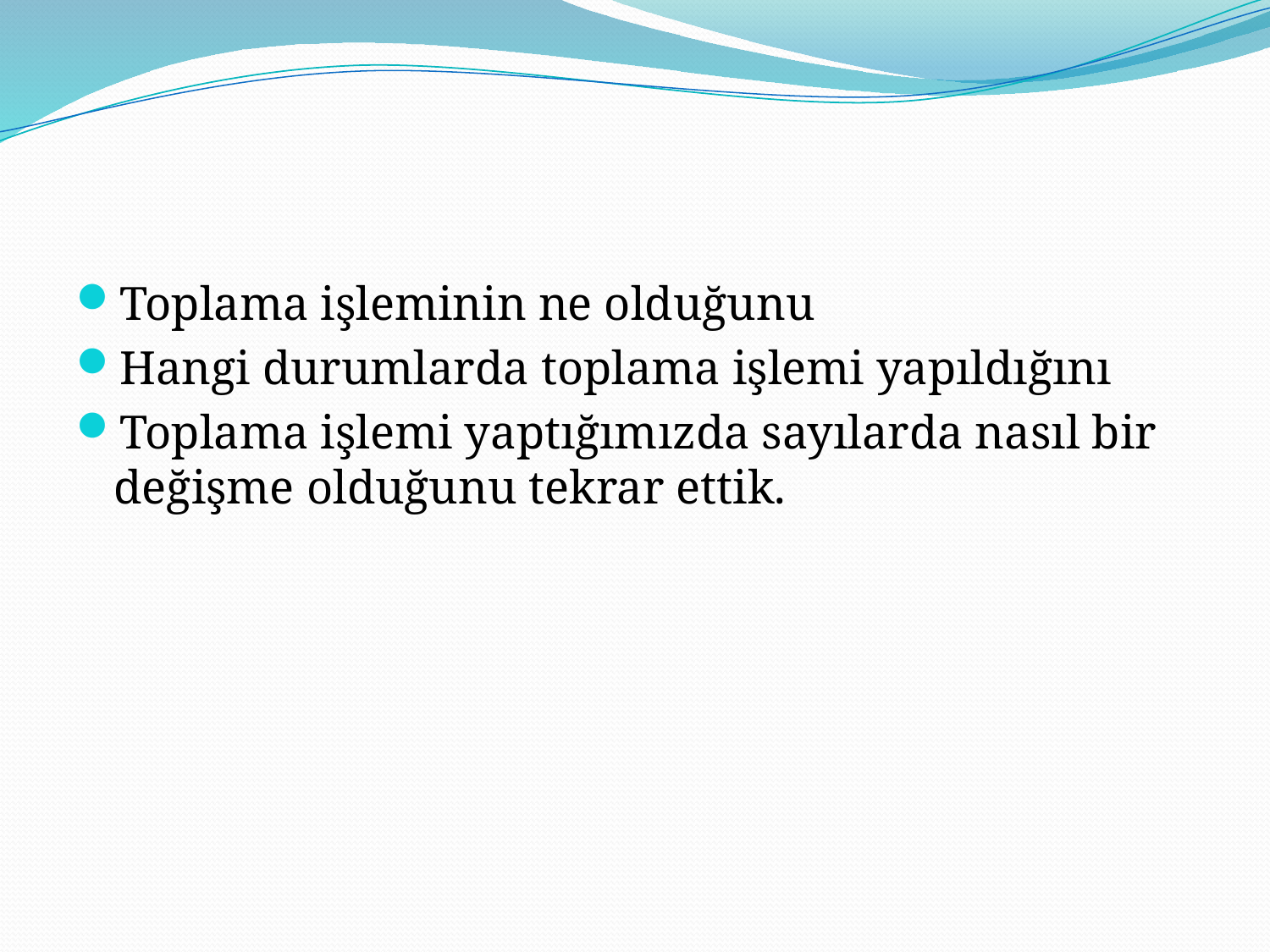

#
Toplama işleminin ne olduğunu
Hangi durumlarda toplama işlemi yapıldığını
Toplama işlemi yaptığımızda sayılarda nasıl bir değişme olduğunu tekrar ettik.